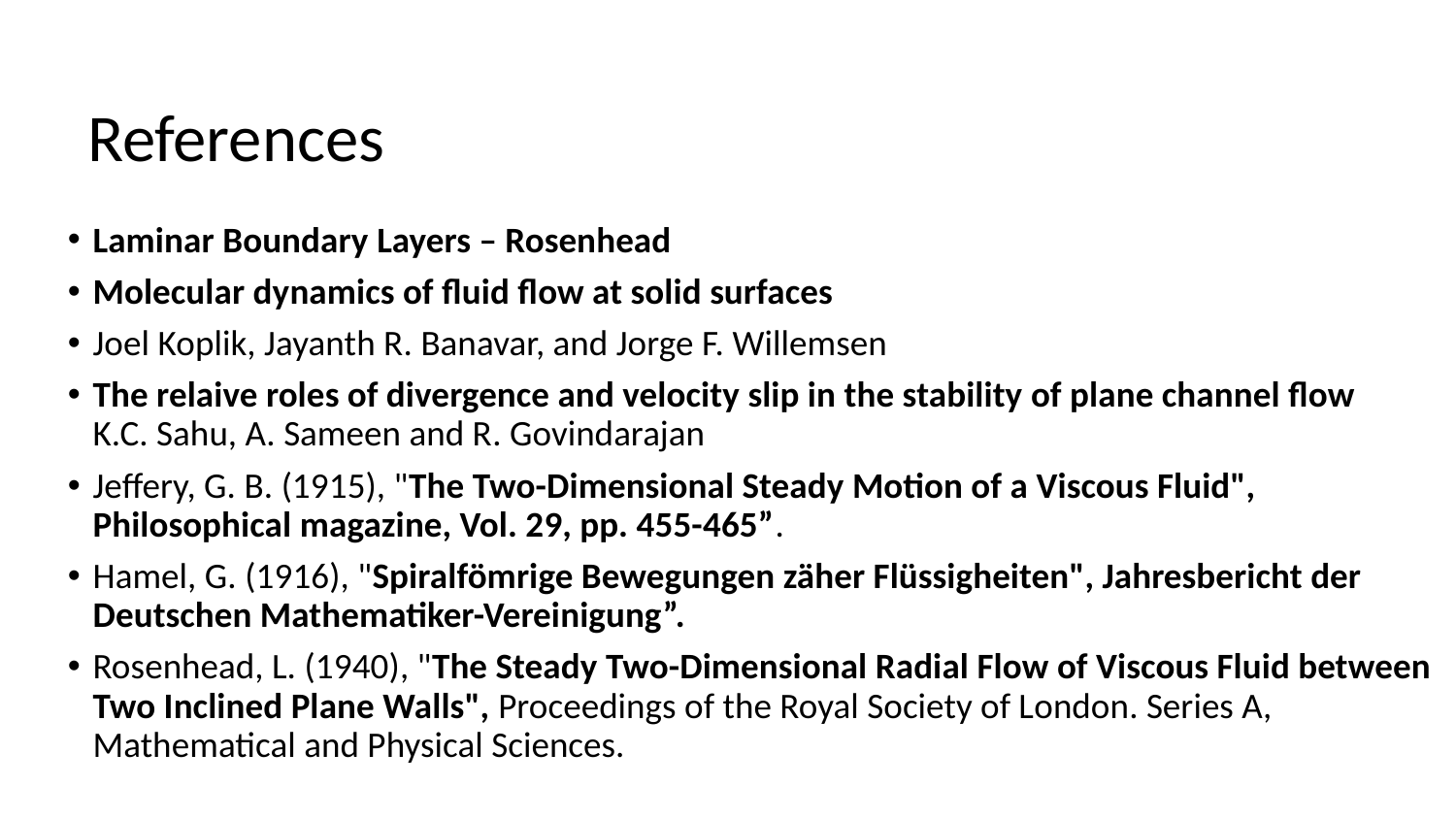

# References
Laminar Boundary Layers – Rosenhead
Molecular dynamics of fluid flow at solid surfaces
Joel Koplik, Jayanth R. Banavar, and Jorge F. Willemsen
The relaive roles of divergence and velocity slip in the stability of plane channel flow
K.C. Sahu, A. Sameen and R. Govindarajan
Jeffery, G. B. (1915), "The Two-Dimensional Steady Motion of a Viscous Fluid", Philosophical magazine, Vol. 29, pp. 455-465”.
Hamel, G. (1916), "Spiralfömrige Bewegungen zäher Flüssigheiten", Jahresbericht der Deutschen Mathematiker-Vereinigung”.
Rosenhead, L. (1940), "The Steady Two-Dimensional Radial Flow of Viscous Fluid between Two Inclined Plane Walls", Proceedings of the Royal Society of London. Series A, Mathematical and Physical Sciences.